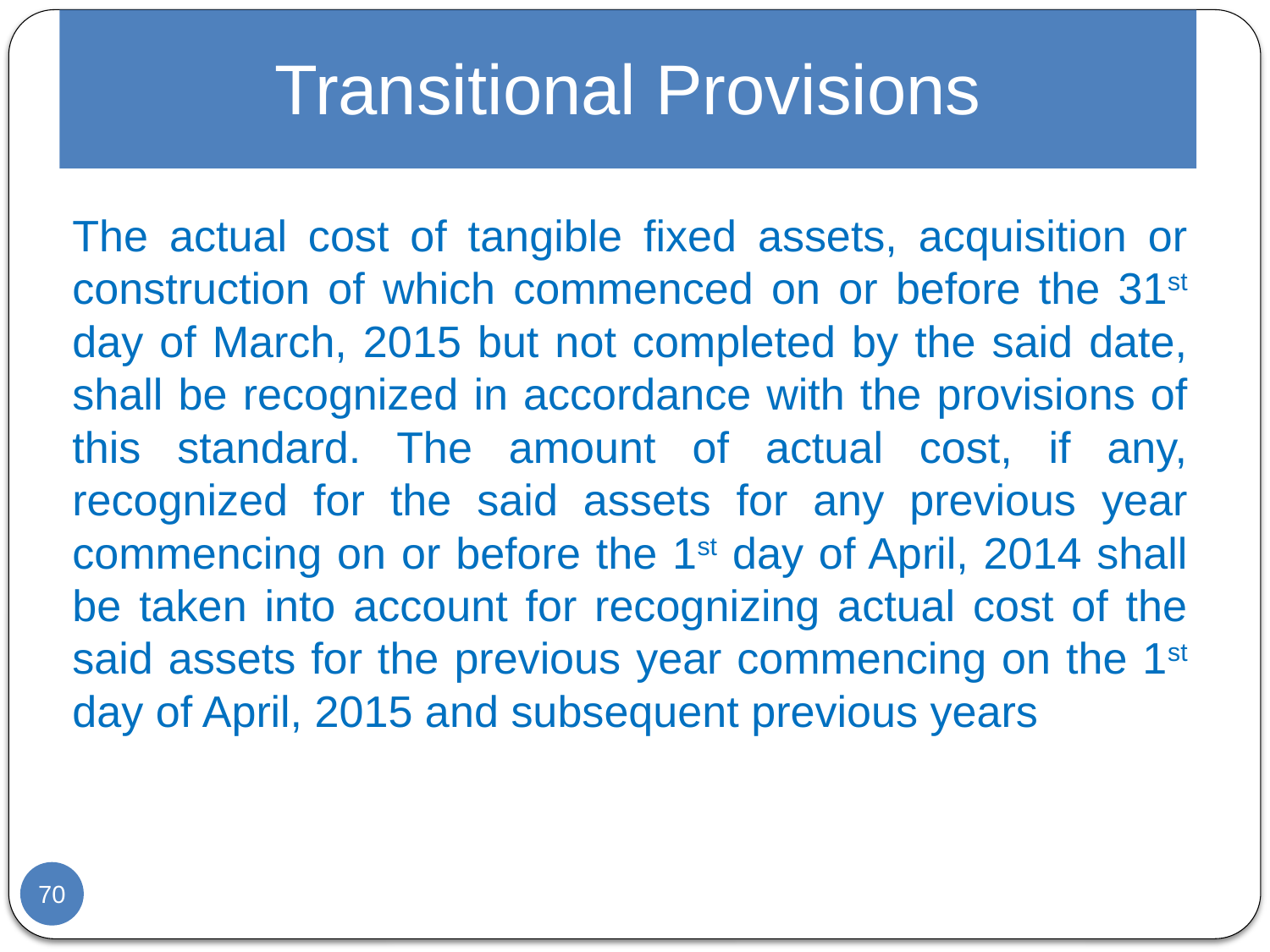

# Transitional Provisions
The actual cost of tangible fixed assets, acquisition or construction of which commenced on or before the 31st day of March, 2015 but not completed by the said date, shall be recognized in accordance with the provisions of this standard. The amount of actual cost, if any, recognized for the said assets for any previous year commencing on or before the 1st day of April, 2014 shall be taken into account for recognizing actual cost of the said assets for the previous year commencing on the 1st day of April, 2015 and subsequent previous years
70